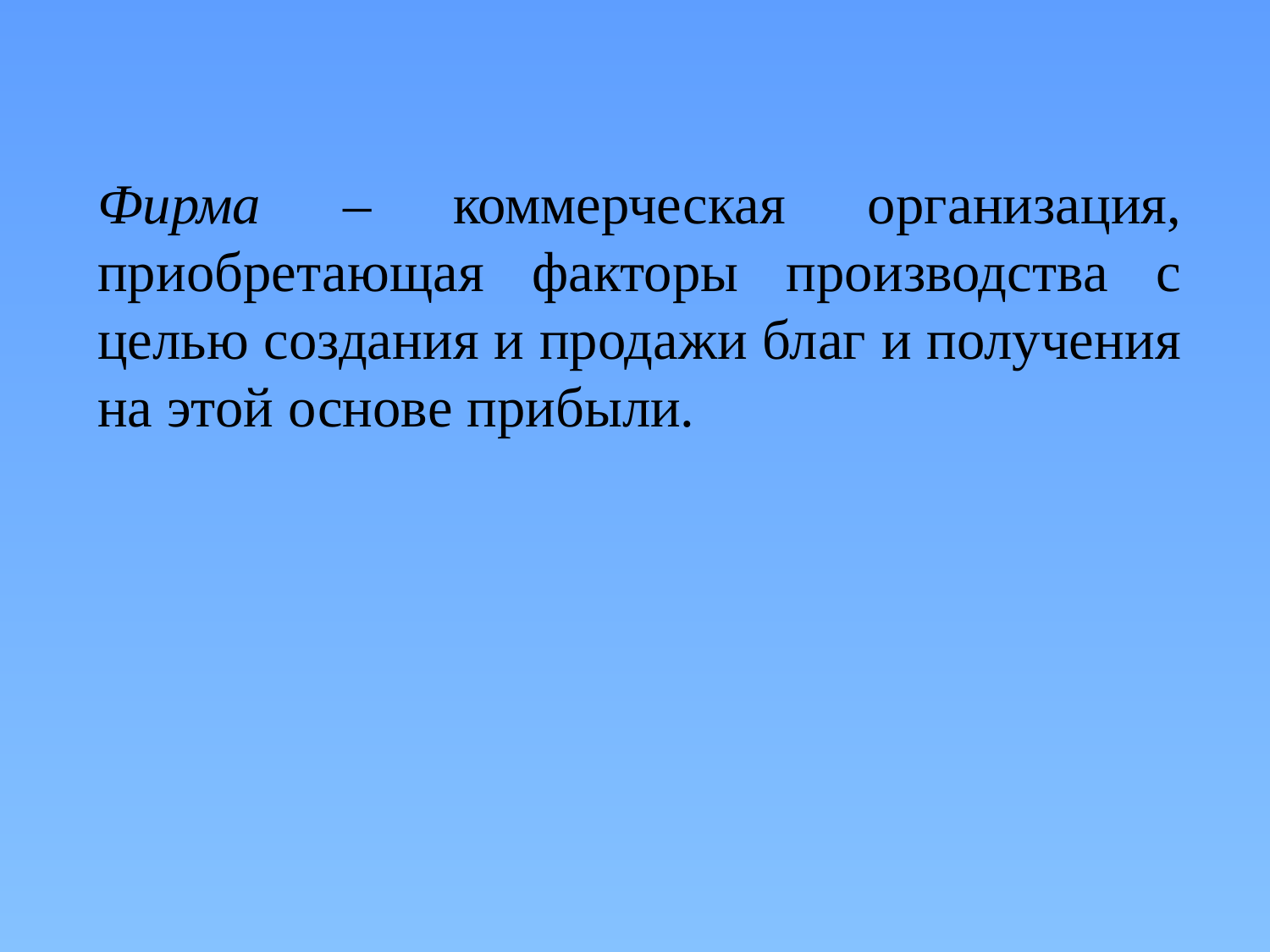

Фирма – коммерческая организация, приобретающая факторы производства с целью создания и продажи благ и получения на этой основе прибыли.